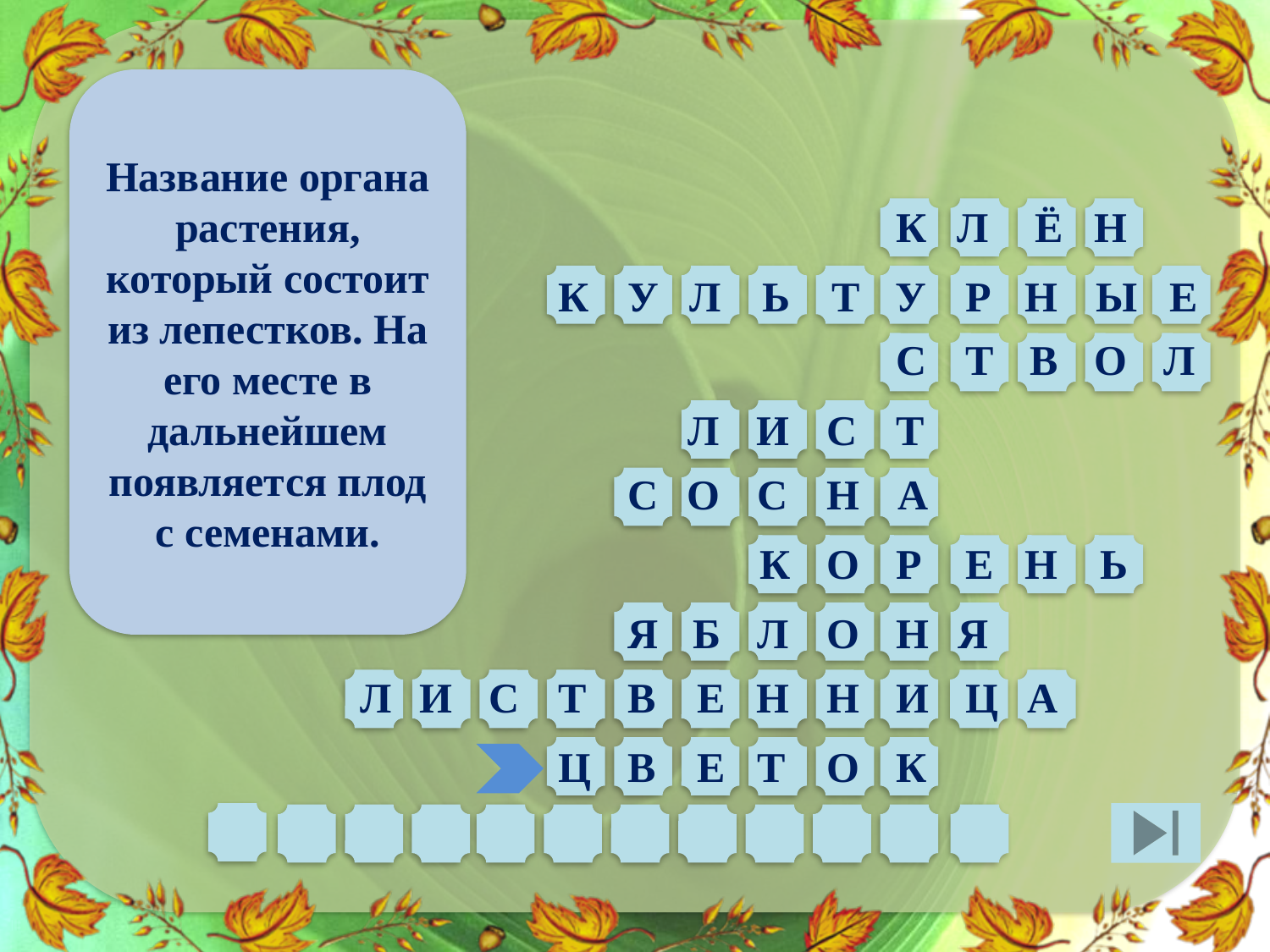

Название органа растения, который состоит из лепестков. На его месте в дальнейшем появляется плод с семенами.
К
Л
Ё
Н

К
У
Л
Ь
Т
У
Р
Н
Ы
Е
С
Т
В
О
Л
Л
И
С
Т
С
О
С
Н
А
К
О
Р
Е
Н
Ь
Я
Б
Л
О
Н
Я
Л
И
С
Т
В
Е
Н
Н
И
Ц
А
Ц
В
Е
Т
О
К